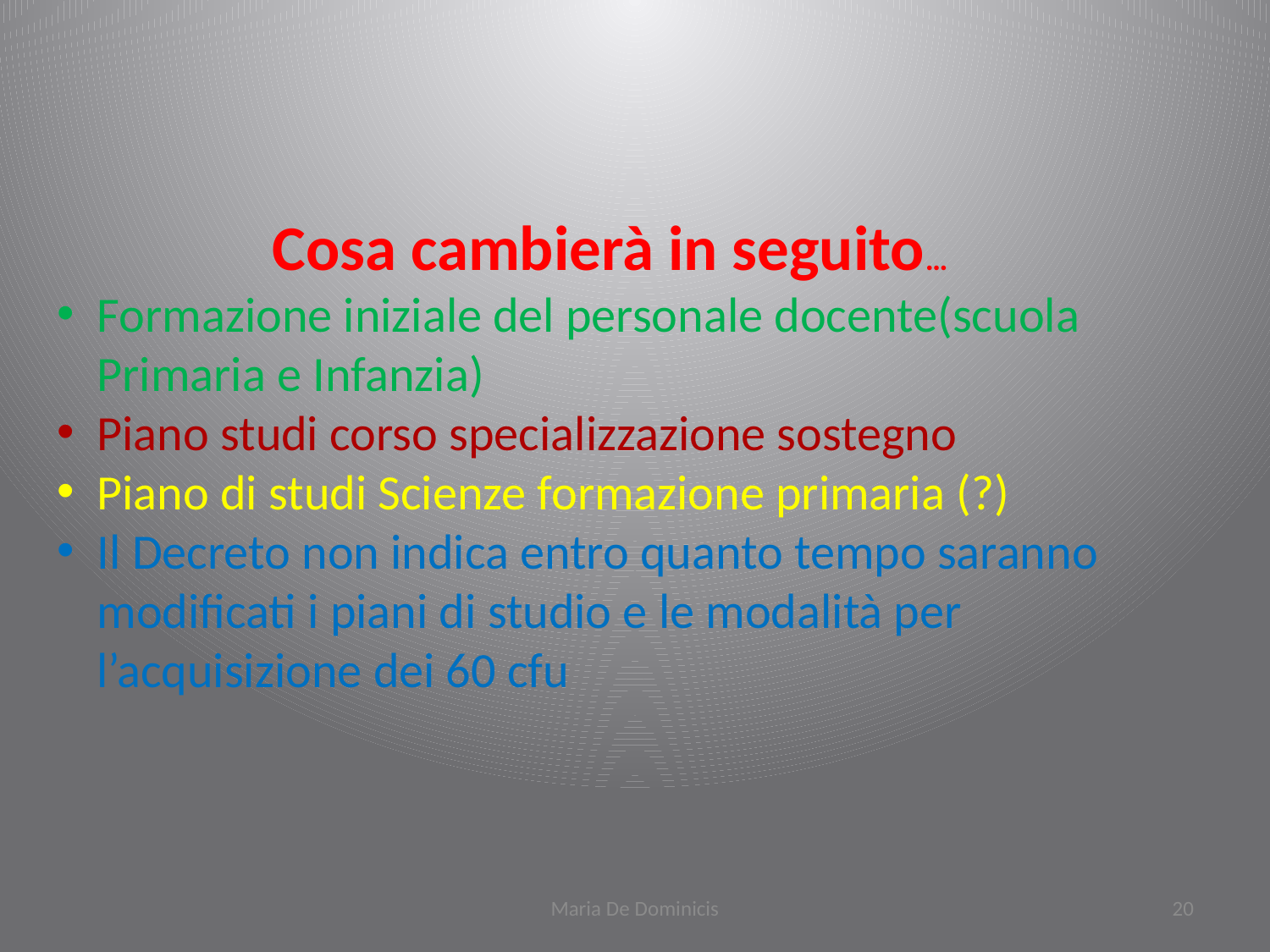

Cosa cambierà in seguito…
Formazione iniziale del personale docente(scuola Primaria e Infanzia)
Piano studi corso specializzazione sostegno
Piano di studi Scienze formazione primaria (?)
Il Decreto non indica entro quanto tempo saranno modificati i piani di studio e le modalità per l’acquisizione dei 60 cfu
Maria De Dominicis
20